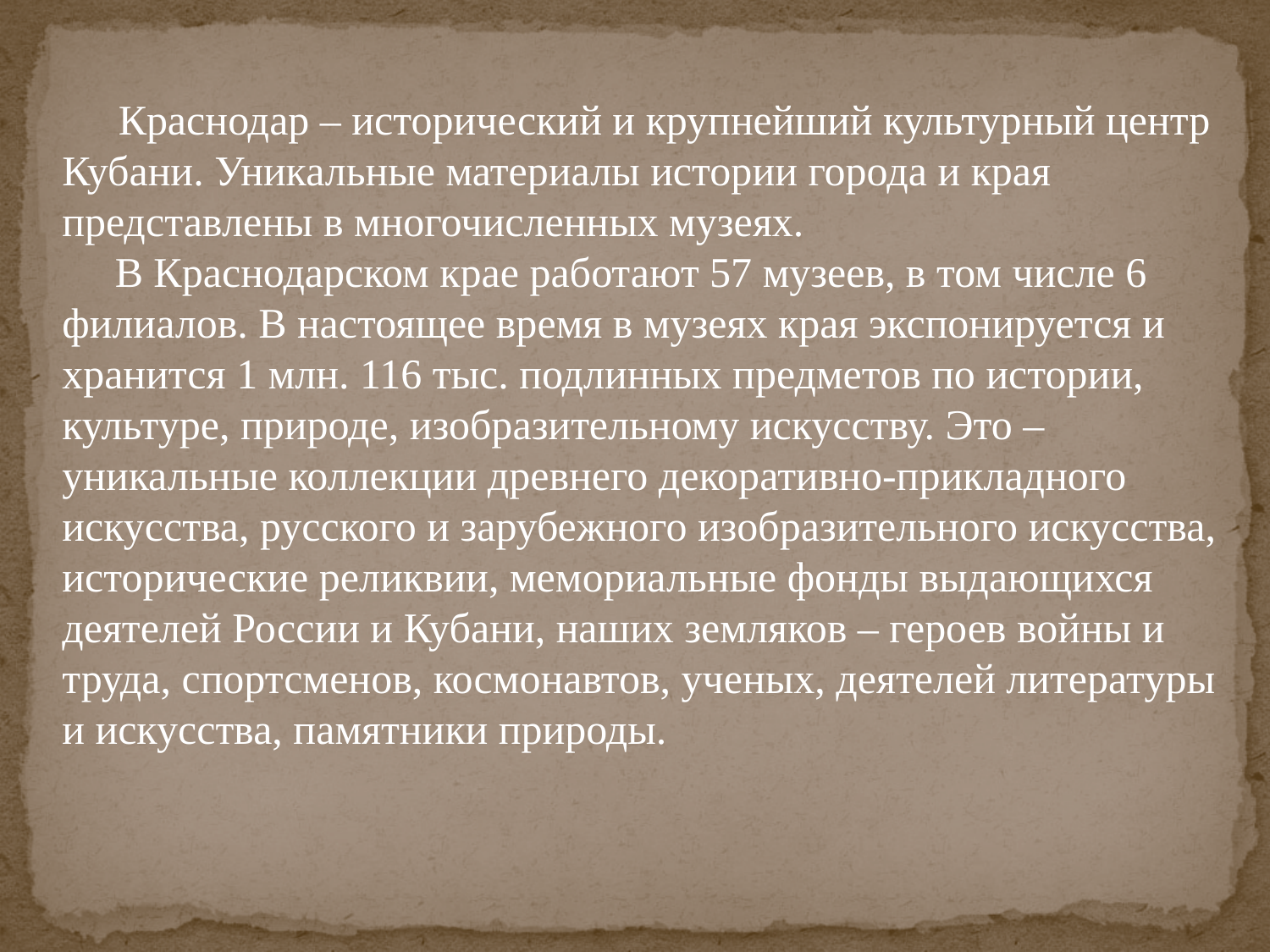

#

       Краснодар – исторический и крупнейший культурный центр Кубани. Уникальные материалы истории города и края представлены в многочисленных музеях.
     В Краснодарском крае работают 57 музеев, в том числе 6 филиалов. В настоящее время в музеях края экспонируется и хранится 1 млн. 116 тыс. подлинных предметов по истории, культуре, природе, изобразительному искусству. Это – уникальные коллекции древнего декоративно-прикладного искусства, русского и зарубежного изобразительного искусства, исторические реликвии, мемориальные фонды выдающихся деятелей России и Кубани, наших земляков – героев войны и труда, спортсменов, космонавтов, ученых, деятелей литературы и искусства, памятники природы.